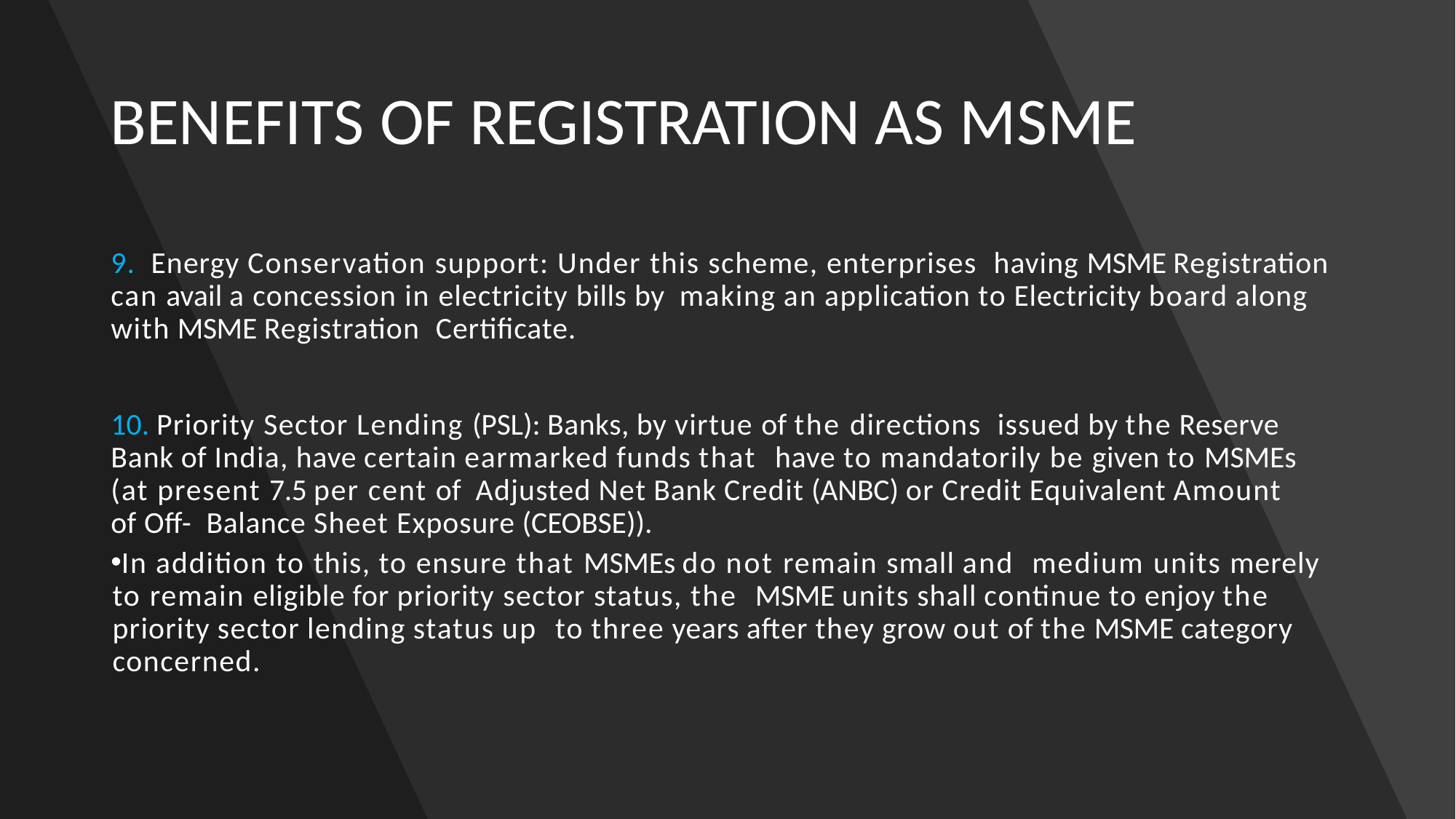

# BENEFITS OF REGISTRATION AS MSME
9.  Energy Conservation support: Under this scheme, enterprises  having MSME Registration can avail a concession in electricity bills by  making an application to Electricity board along with MSME Registration  Certificate.

10. Priority Sector Lending (PSL): Banks, by virtue of the directions  issued by the Reserve Bank of India, have certain earmarked funds that  have to mandatorily be given to MSMEs (at present 7.5 per cent of  Adjusted Net Bank Credit (ANBC) or Credit Equivalent Amount of Off-  Balance Sheet Exposure (CEOBSE)).
In addition to this, to ensure that MSMEs do not remain small and  medium units merely to remain eligible for priority sector status, the  MSME units shall continue to enjoy the priority sector lending status up  to three years after they grow out of the MSME category concerned.